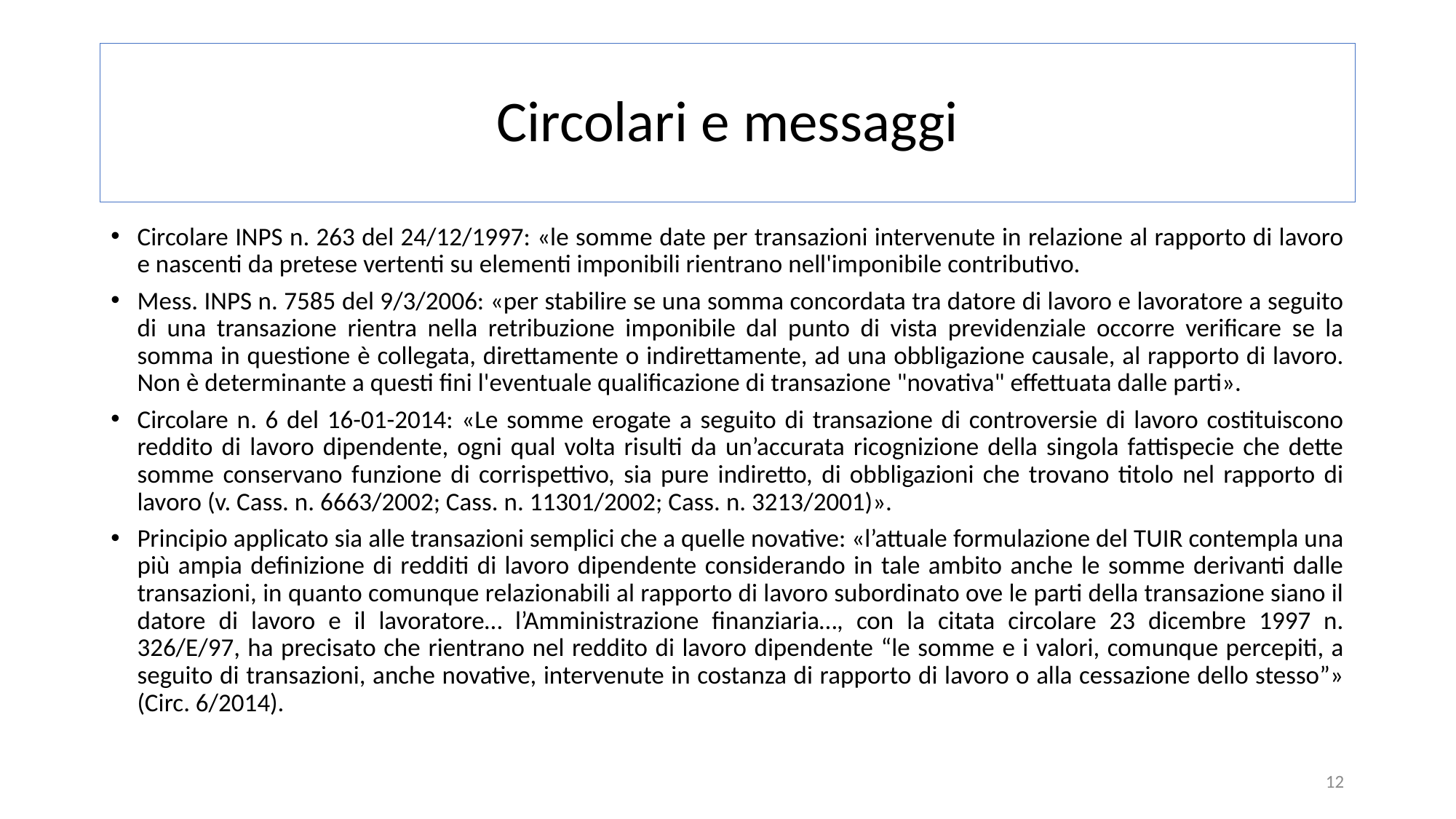

# Circolari e messaggi
Circolare INPS n. 263 del 24/12/1997: «le somme date per transazioni intervenute in relazione al rapporto di lavoro e nascenti da pretese vertenti su elementi imponibili rientrano nell'imponibile contributivo.
Mess. INPS n. 7585 del 9/3/2006: «per stabilire se una somma concordata tra datore di lavoro e lavoratore a seguito di una transazione rientra nella retribuzione imponibile dal punto di vista previdenziale occorre verificare se la somma in questione è collegata, direttamente o indirettamente, ad una obbligazione causale, al rapporto di lavoro. Non è determinante a questi fini l'eventuale qualificazione di transazione "novativa" effettuata dalle parti».
Circolare n. 6 del 16-01-2014: «Le somme erogate a seguito di transazione di controversie di lavoro costituiscono reddito di lavoro dipendente, ogni qual volta risulti da un’accurata ricognizione della singola fattispecie che dette somme conservano funzione di corrispettivo, sia pure indiretto, di obbligazioni che trovano titolo nel rapporto di lavoro (v. Cass. n. 6663/2002; Cass. n. 11301/2002; Cass. n. 3213/2001)».
Principio applicato sia alle transazioni semplici che a quelle novative: «l’attuale formulazione del TUIR contempla una più ampia definizione di redditi di lavoro dipendente considerando in tale ambito anche le somme derivanti dalle transazioni, in quanto comunque relazionabili al rapporto di lavoro subordinato ove le parti della transazione siano il datore di lavoro e il lavoratore… l’Amministrazione finanziaria…, con la citata circolare 23 dicembre 1997 n. 326/E/97, ha precisato che rientrano nel reddito di lavoro dipendente “le somme e i valori, comunque percepiti, a seguito di transazioni, anche novative, intervenute in costanza di rapporto di lavoro o alla cessazione dello stesso”» (Circ. 6/2014).

12